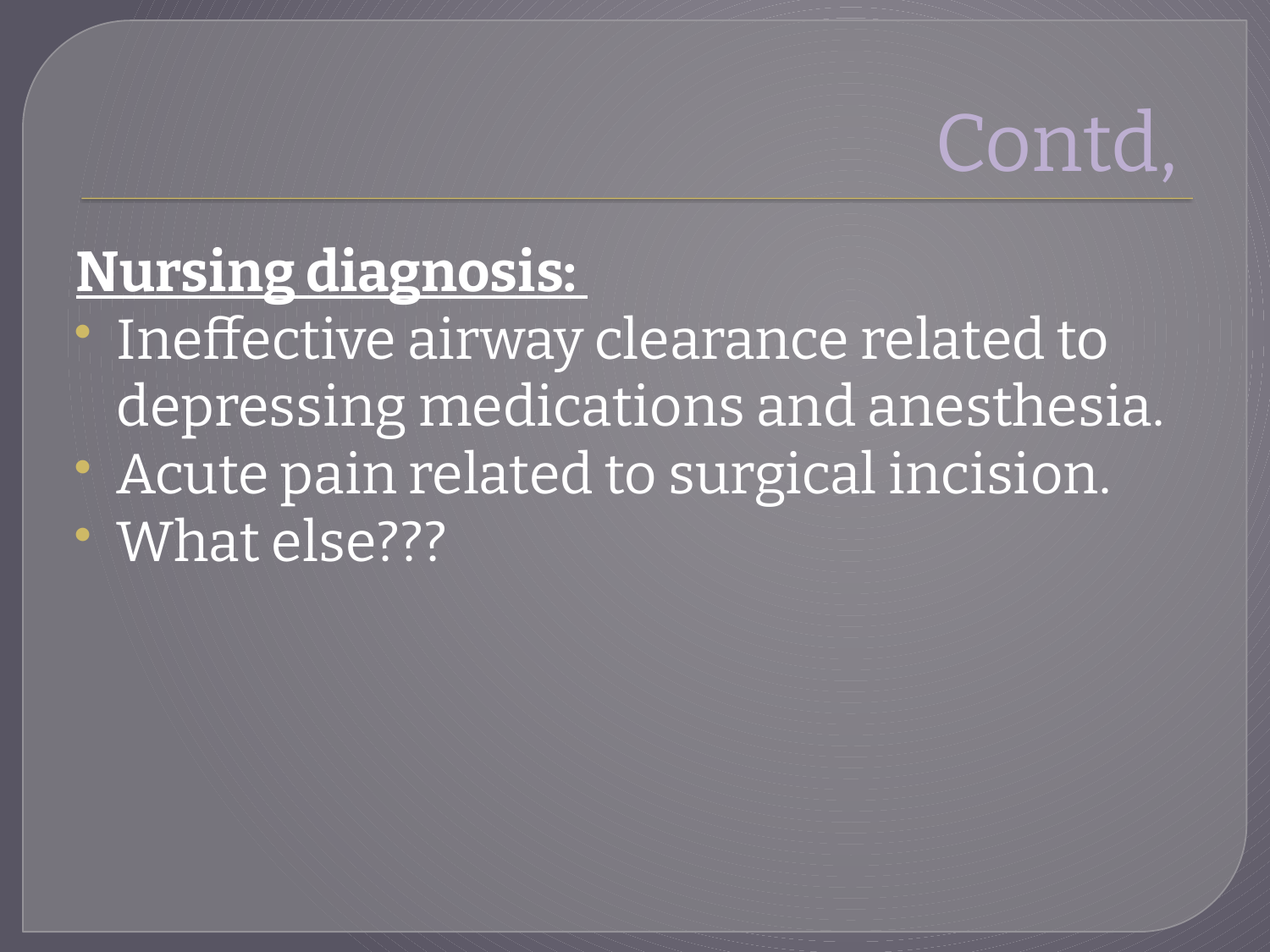

# Contd,
Nursing diagnosis:
Ineffective airway clearance related to depressing medications and anesthesia.
Acute pain related to surgical incision.
What else???